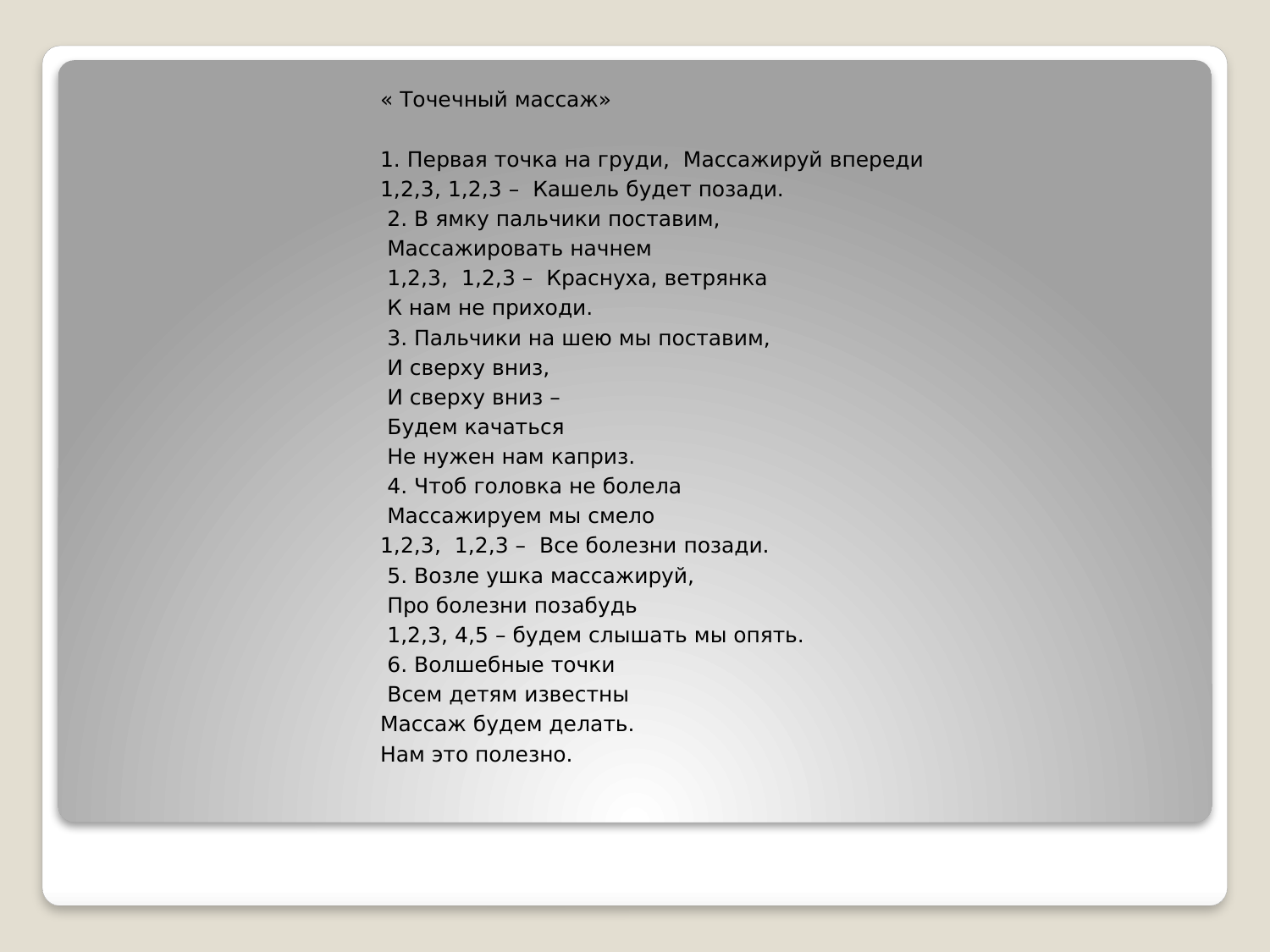

« Точечный массаж»

1. Первая точка на груди,  Массажируй впереди
1,2,3, 1,2,3 –  Кашель будет позади.
 2. В ямку пальчики поставим,
 Массажировать начнем
 1,2,3,  1,2,3 –  Краснуха, ветрянка
 К нам не приходи.
 3. Пальчики на шею мы поставим,
 И сверху вниз,
 И сверху вниз –
 Будем качаться
 Не нужен нам каприз.
 4. Чтоб головка не болела
 Массажируем мы смело
1,2,3,  1,2,3 –  Все болезни позади.
 5. Возле ушка массажируй,
 Про болезни позабудь
 1,2,3, 4,5 – будем слышать мы опять.
 6. Волшебные точки
 Всем детям известны
Массаж будем делать.
Нам это полезно.